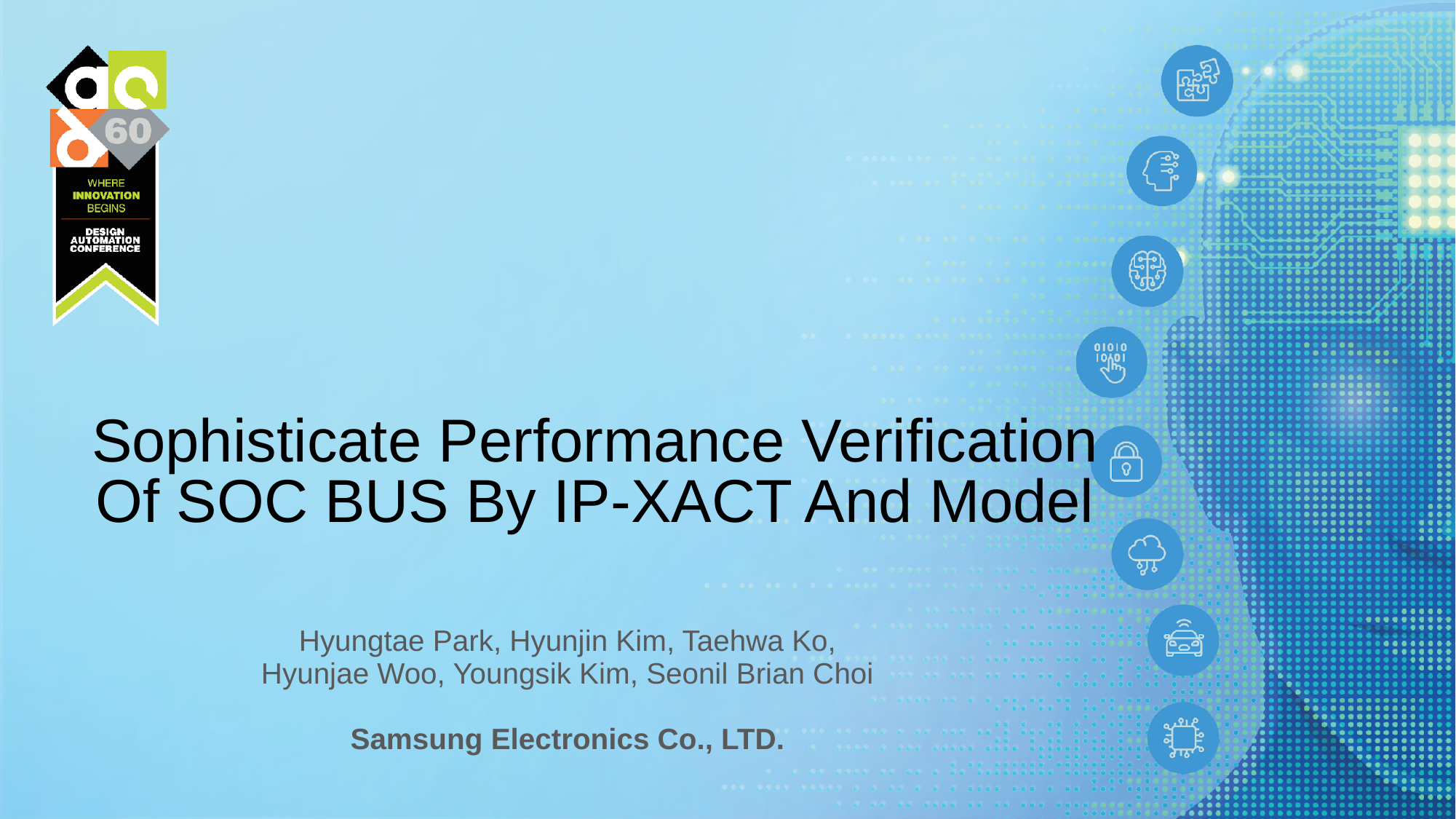

# Sophisticate Performance Verification Of SOC BUS By IP-XACT And Model
Hyungtae Park, Hyunjin Kim, Taehwa Ko,
Hyunjae Woo, Youngsik Kim, Seonil Brian Choi

Samsung Electronics Co., LTD.